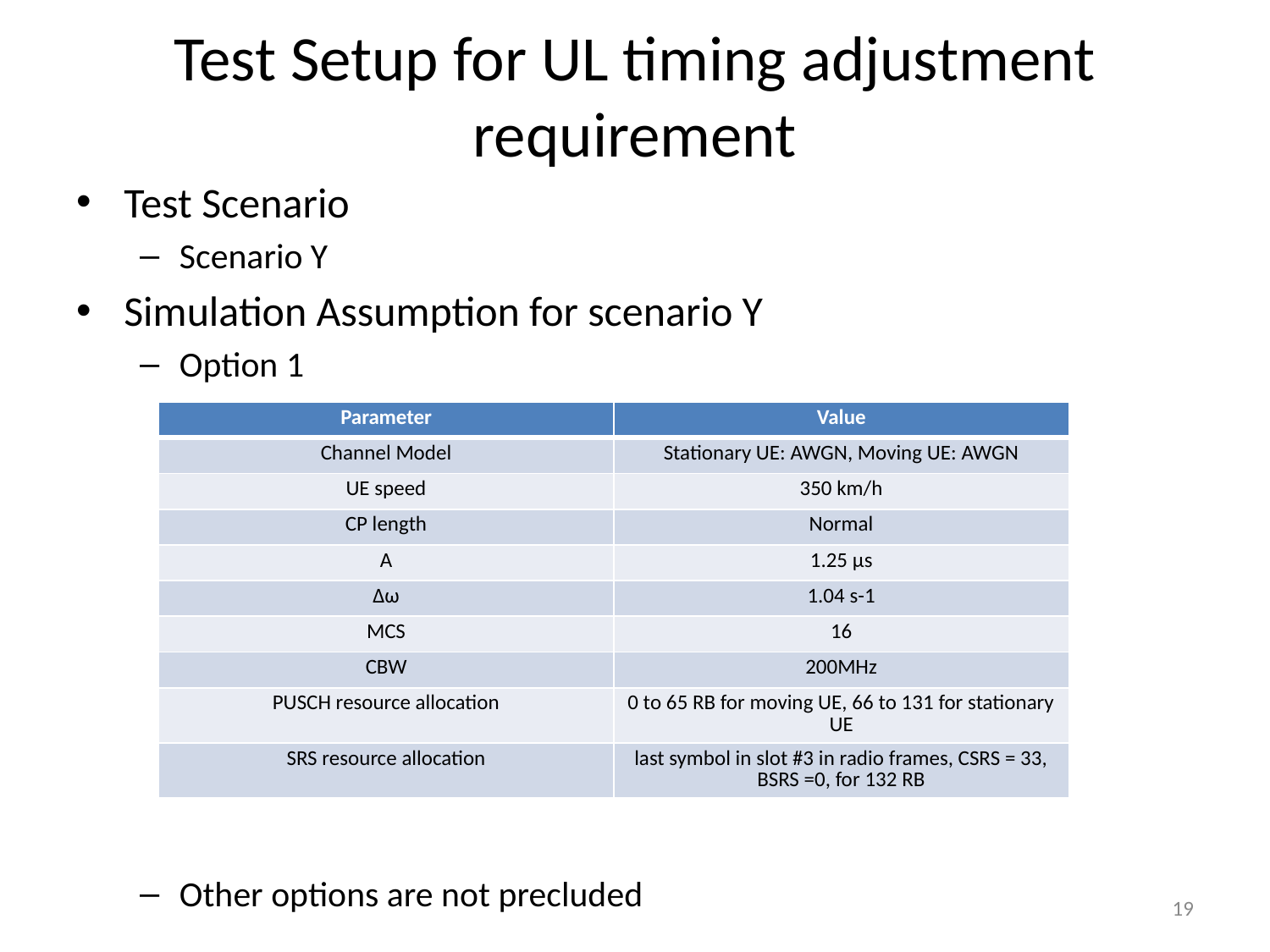

# Test Setup for UL timing adjustment requirement
Test Scenario
Scenario Y
Simulation Assumption for scenario Y
Option 1

Other options are not precluded

| Parameter | Value |
| --- | --- |
| Channel Model | Stationary UE: AWGN, Moving UE: AWGN |
| UE speed | 350 km/h |
| CP length | Normal |
| A | 1.25 μs |
| Δω | 1.04 s-1 |
| MCS | 16 |
| CBW | 200MHz |
| PUSCH resource allocation | 0 to 65 RB for moving UE, 66 to 131 for stationary UE |
| SRS resource allocation | last symbol in slot #3 in radio frames, CSRS = 33, BSRS =0, for 132 RB |
19